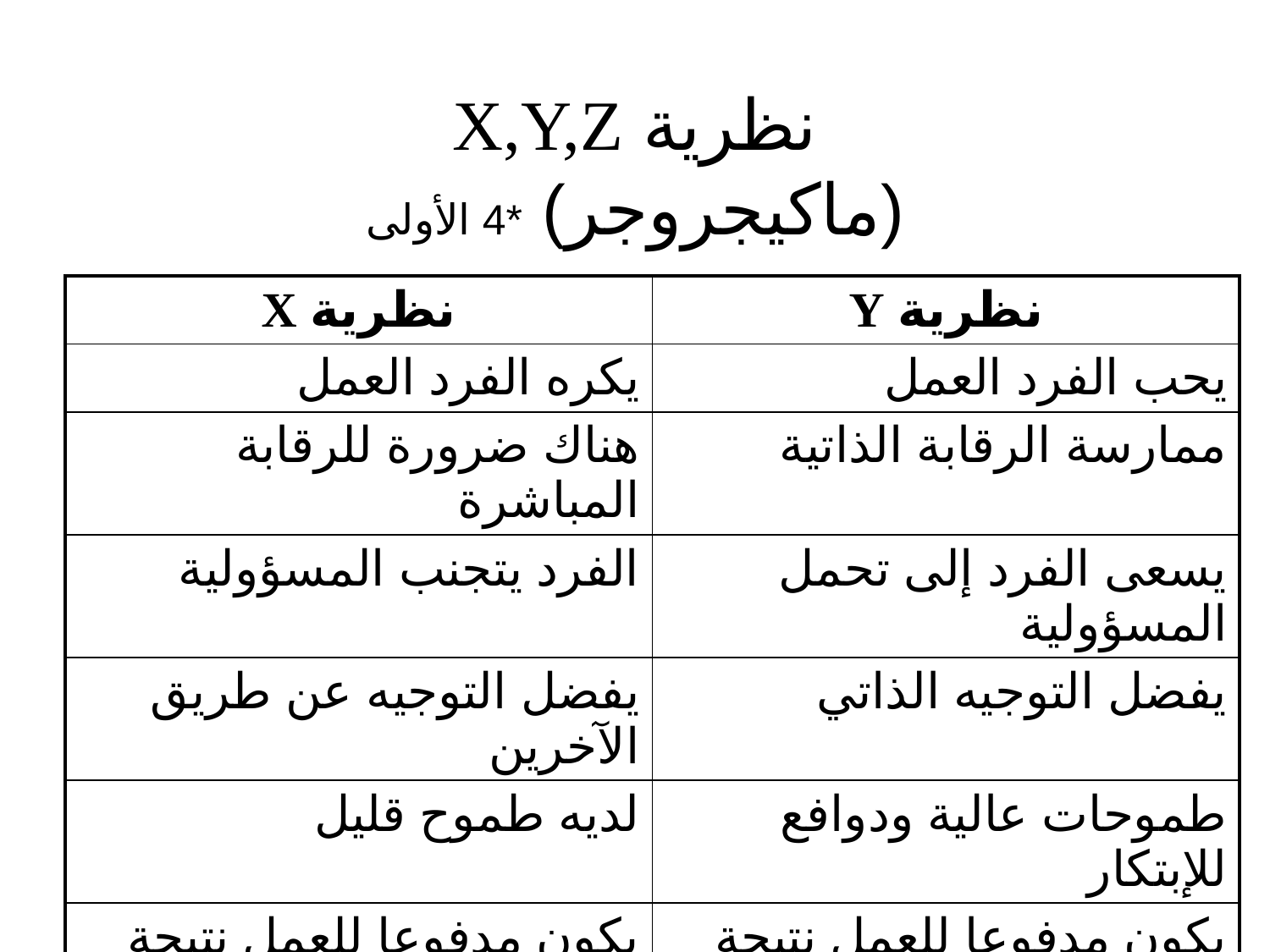

# نظرية X,Y,Z (ماكيجروجر) *4 الأولى
| نظرية X | نظرية Y |
| --- | --- |
| يكره الفرد العمل | يحب الفرد العمل |
| هناك ضرورة للرقابة المباشرة | ممارسة الرقابة الذاتية |
| الفرد يتجنب المسؤولية | يسعى الفرد إلى تحمل المسؤولية |
| يفضل التوجيه عن طريق الآخرين | يفضل التوجيه الذاتي |
| لديه طموح قليل | طموحات عالية ودوافع للإبتكار |
| يكون مدفوعا للعمل نتيجة للحوافز المادية أو الإقتصادية | يكون مدفوعا للعمل نتيجة للحوافز المعنوية |
| يفضل التخصص الدقيق في الوظيفة | يرغب في الإثراء الوظيفي |